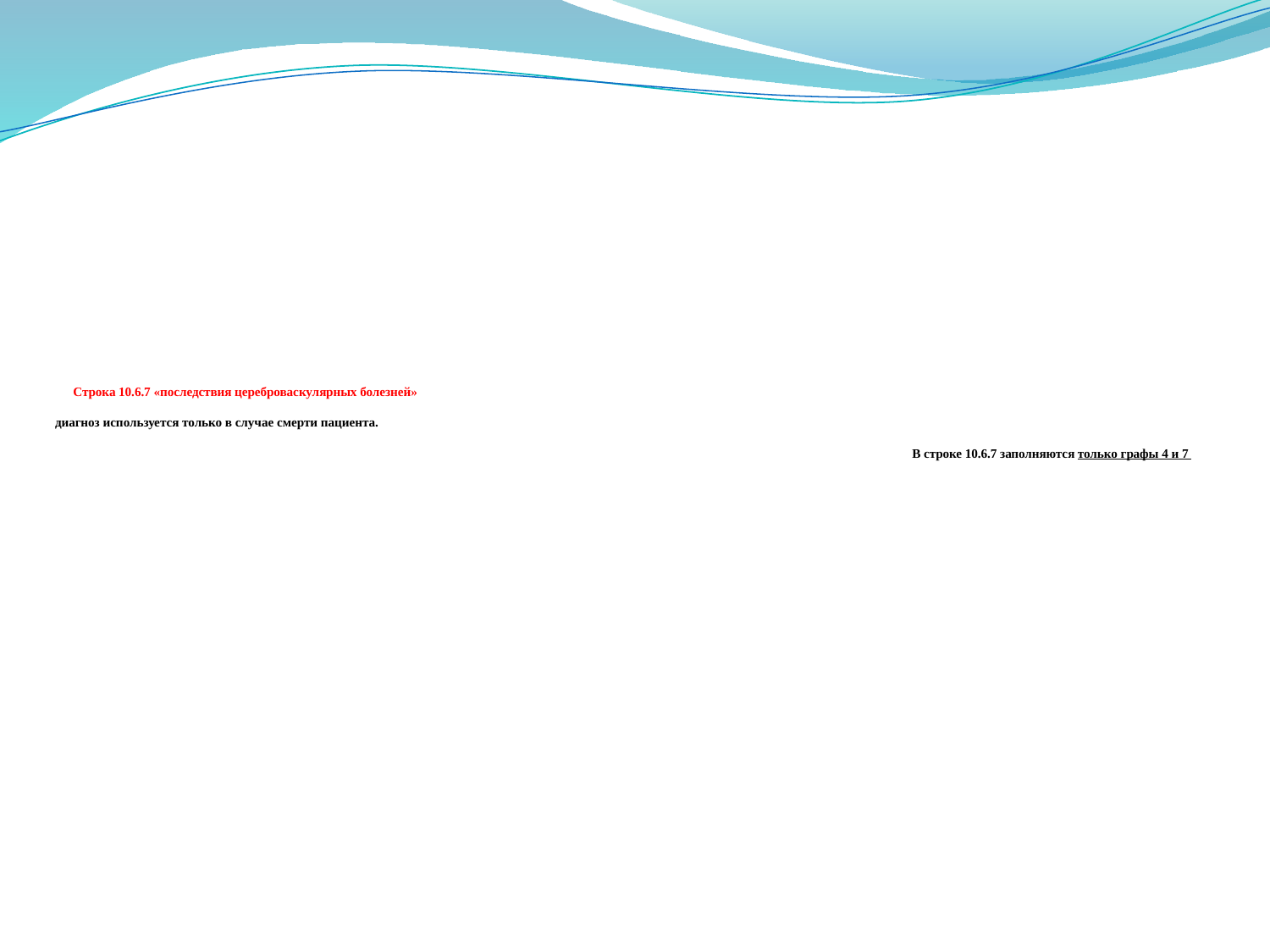

# Строка 10.6.7 «последствия цереброваскулярных болезней» диагноз используется только в случае смерти пациента. В строке 10.6.7 заполняются  только графы 4 и 7